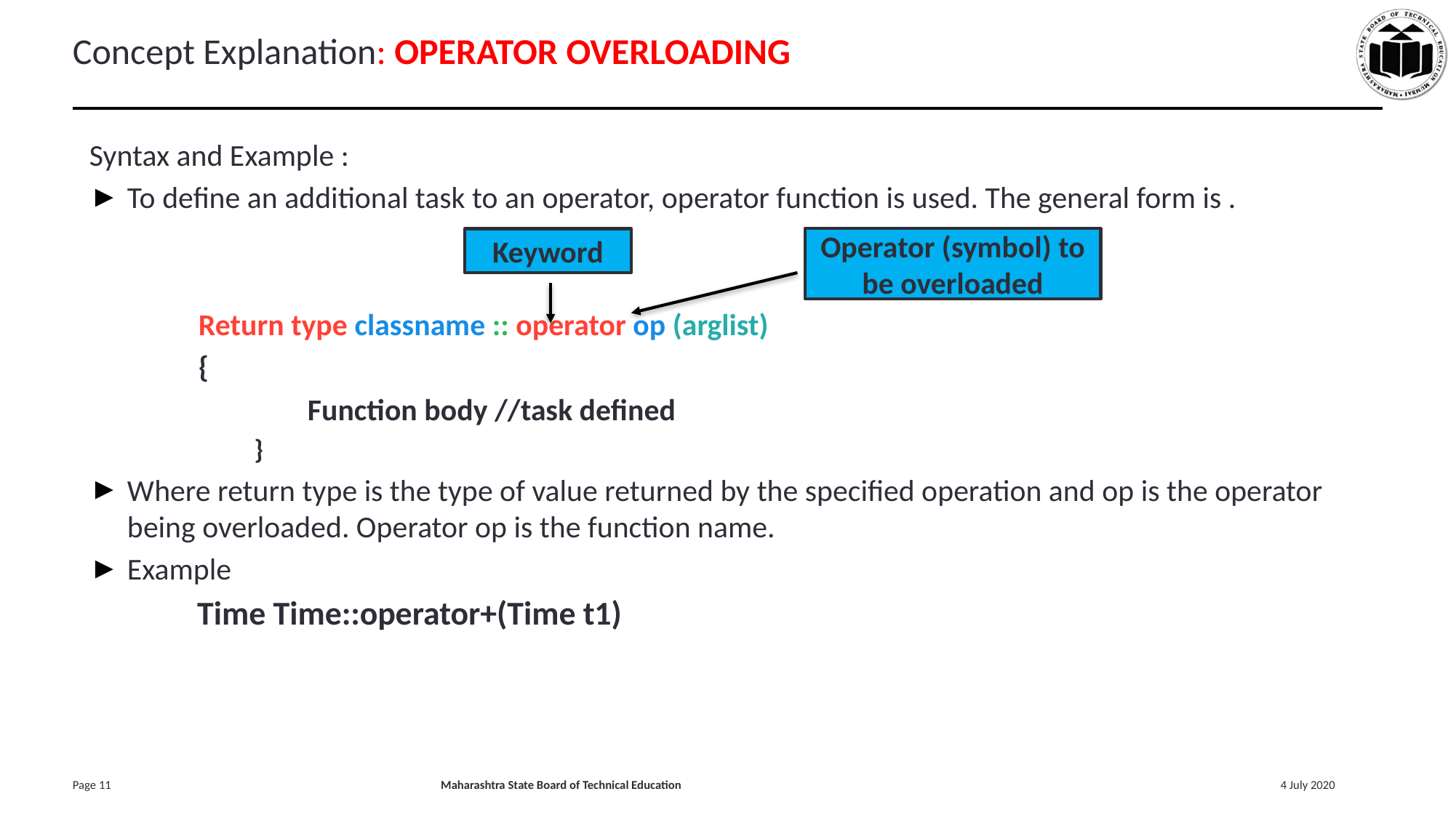

# Concept Explanation: OPERATOR OVERLOADING
Syntax and Example :
To define an additional task to an operator, operator function is used. The general form is .

	Return type classname :: operator op (arglist)
	{
		Function body //task defined
	}
Where return type is the type of value returned by the specified operation and op is the operator being overloaded. Operator op is the function name.
Example
       Time Time::operator+(Time t1)

Keyword
Operator (symbol) to be overloaded